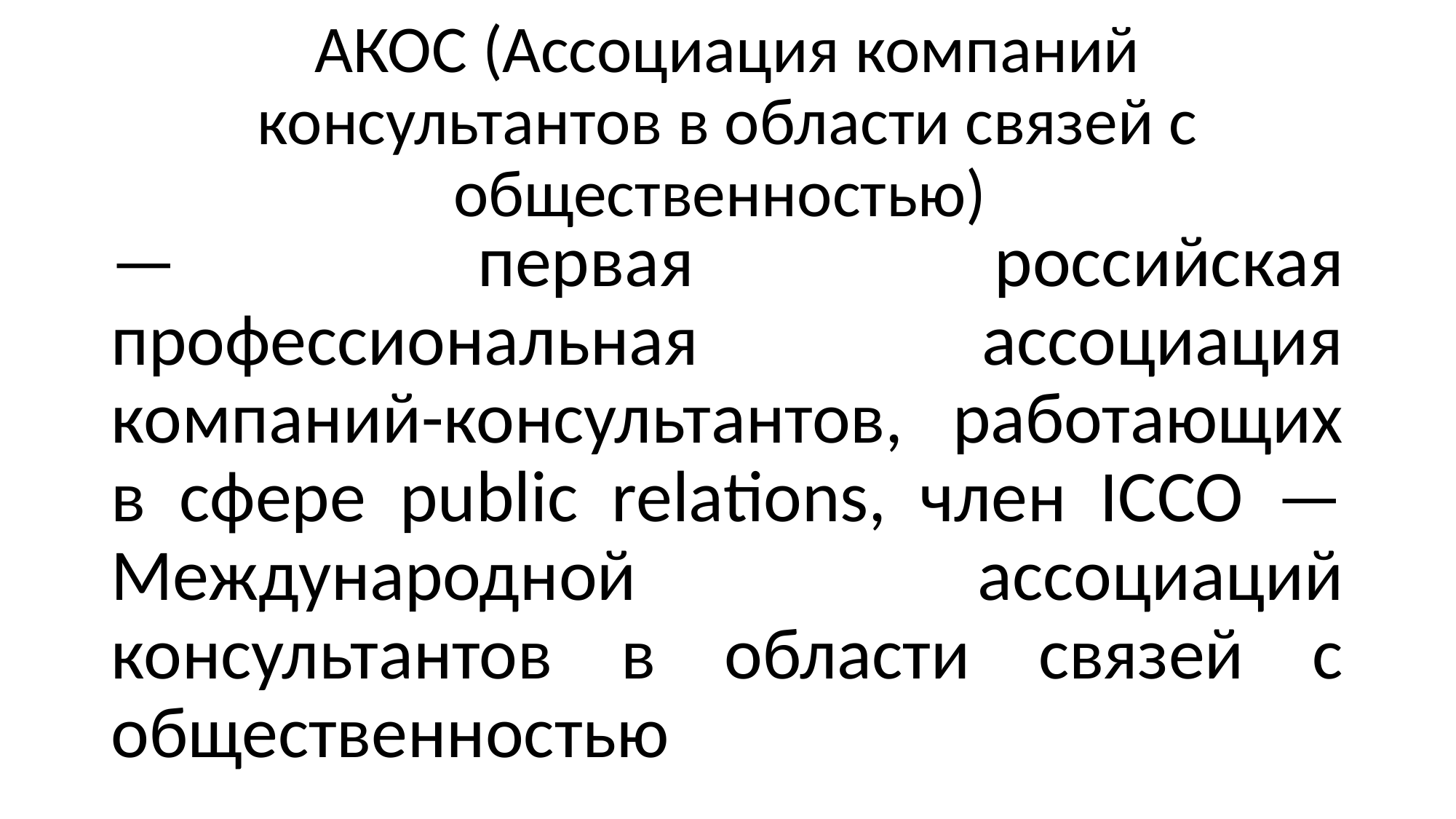

# АКОС (Ассоциация компаний консультантов в области связей с общественностью)
— первая российская профессиональная ассоциация компаний-консультантов, работающих в сфере public relations, член ICCO — Международной ассоциаций консультантов в области связей с общественностью